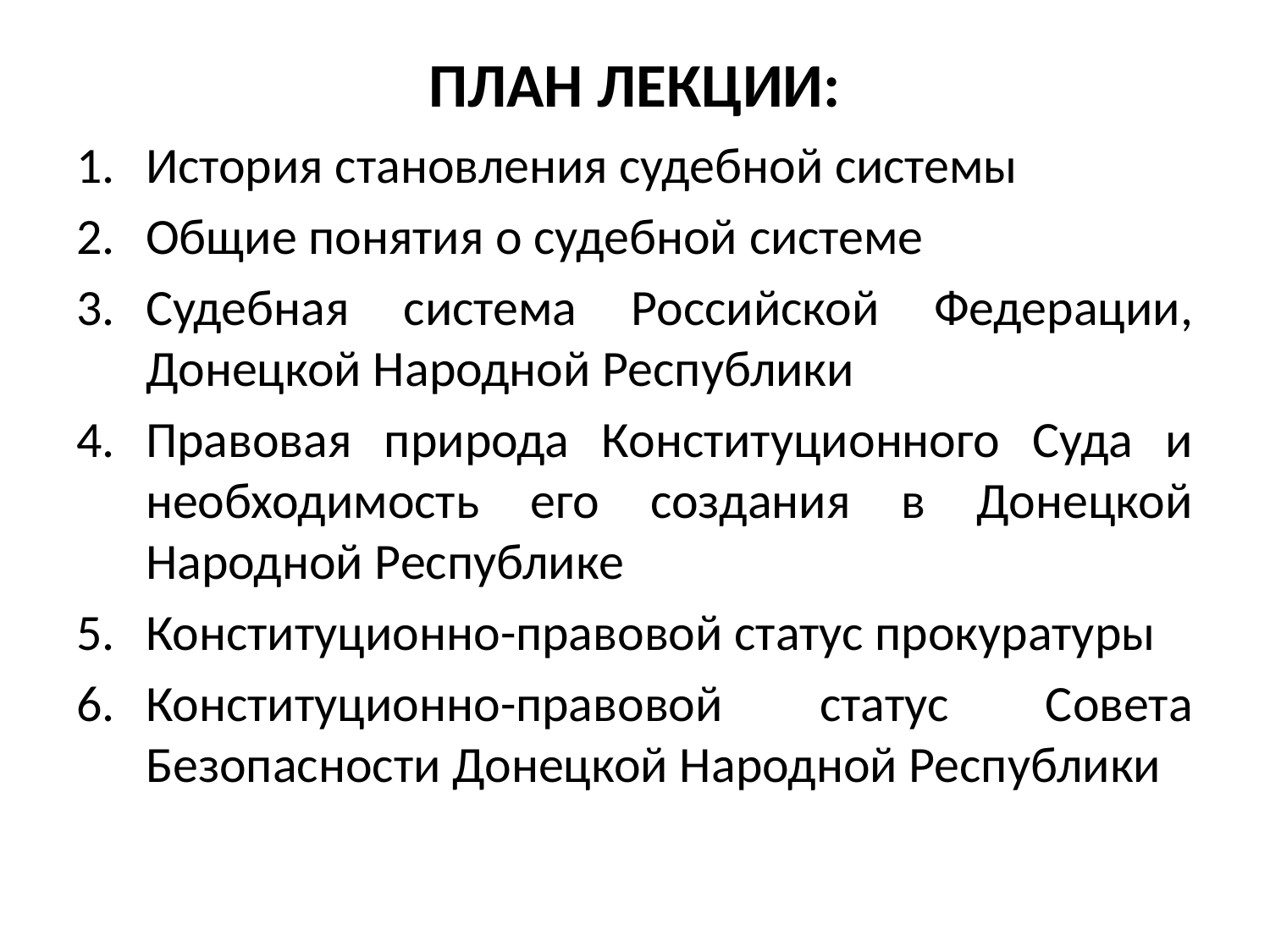

# ПЛАН ЛЕКЦИИ:
История становления судебной системы
Общие понятия о судебной системе
Судебная система Российской Федерации, Донецкой Народной Республики
Правовая природа Конституционного Суда и необходимость его создания в Донецкой Народной Республике
Конституционно-правовой статус прокуратуры
Конституционно-правовой статус Совета Безопасности Донецкой Народной Республики